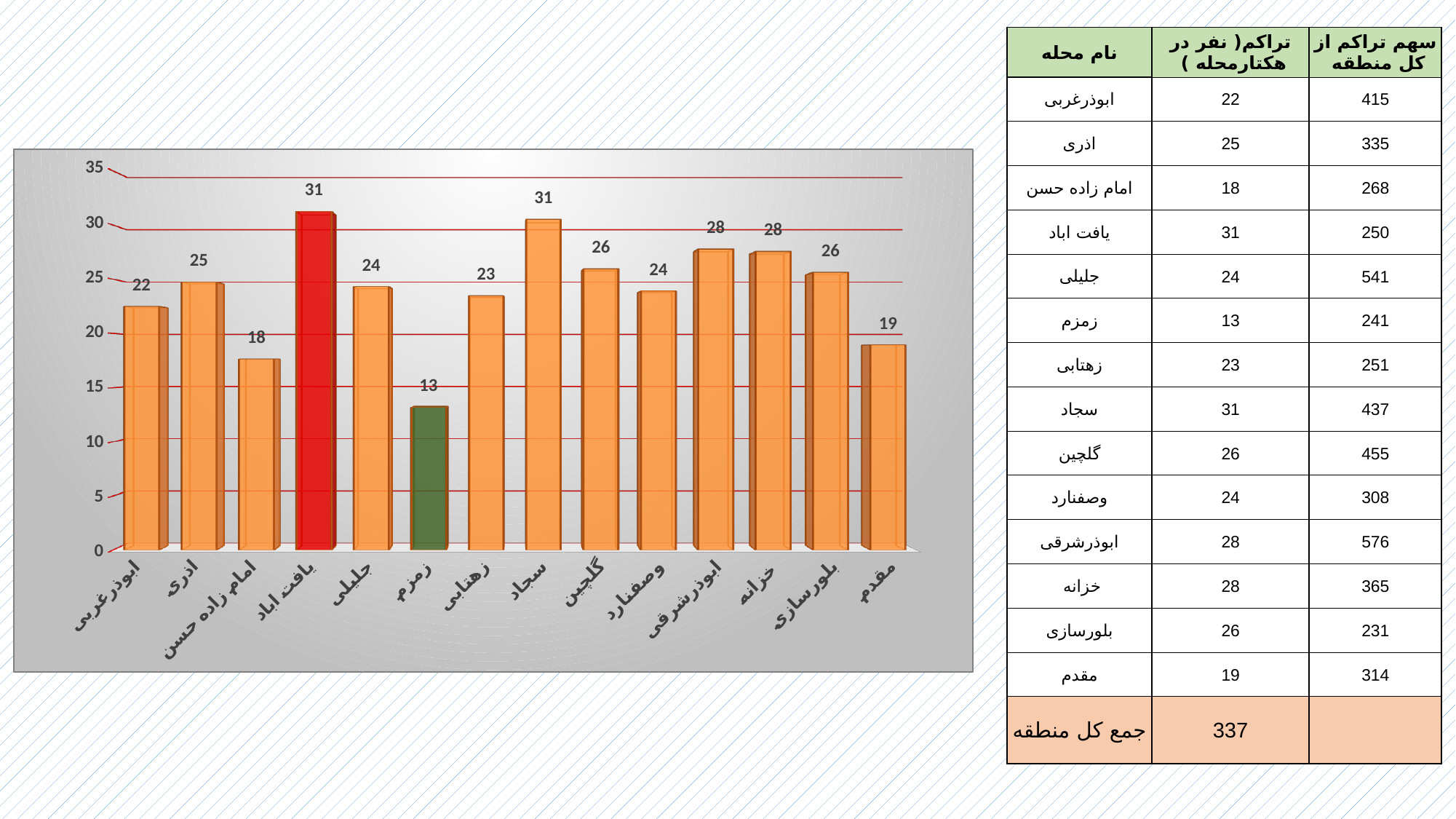

| نام محله | تراکم( نفر در هکتارمحله ) | سهم تراکم از کل منطقه |
| --- | --- | --- |
| ابوذرغربی | 22 | 415 |
| اذری | 25 | 335 |
| امام زاده حسن | 18 | 268 |
| یافت اباد | 31 | 250 |
| جلیلی | 24 | 541 |
| زمزم | 13 | 241 |
| زهتابی | 23 | 251 |
| سجاد | 31 | 437 |
| گلچین | 26 | 455 |
| وصفنارد | 24 | 308 |
| ابوذرشرقی | 28 | 576 |
| خزانه | 28 | 365 |
| بلورسازی | 26 | 231 |
| مقدم | 19 | 314 |
| جمع کل منطقه | 337 |  |

[unsupported chart]